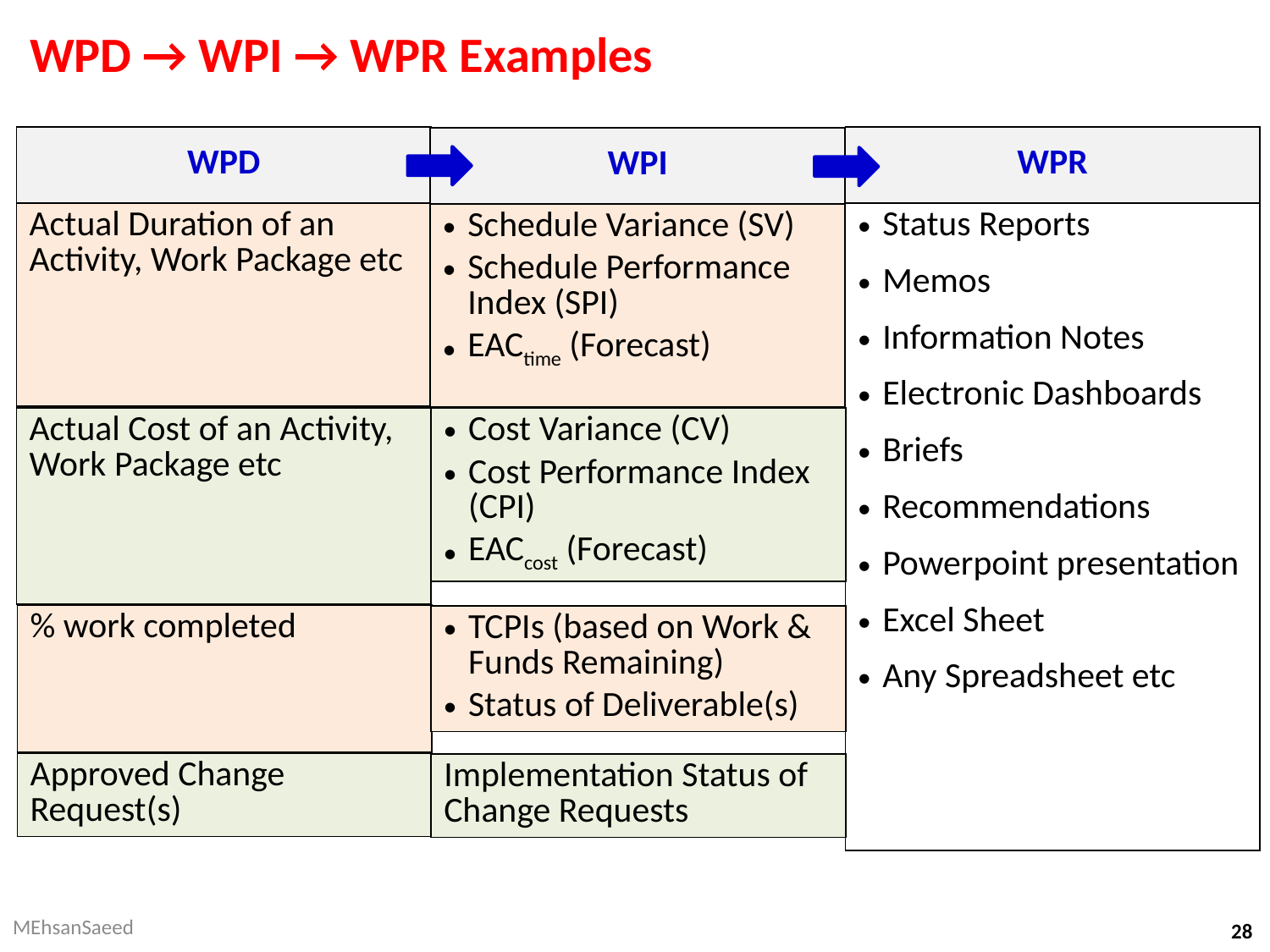

# WPD → WPI → WPR Examples
| WPD |
| --- |
| Actual Duration of an Activity, Work Package etc |
| WPR |
| --- |
| WPI |
| --- |
| Schedule Variance (SV) Schedule Performance Index (SPI) EACtime (Forecast) |

| Status Reports Memos Information Notes Electronic Dashboards Briefs Recommendations Powerpoint presentation Excel Sheet Any Spreadsheet etc |
| --- |
| Cost Variance (CV) Cost Performance Index (CPI) EACcost (Forecast) |
| --- |
| Actual Cost of an Activity, Work Package etc |
| --- |
| % work completed |
| --- |
| TCPIs (based on Work & Funds Remaining) Status of Deliverable(s) |
| --- |
| Approved Change Request(s) |
| --- |
| Implementation Status of Change Requests |
| --- |
MEhsanSaeed
28